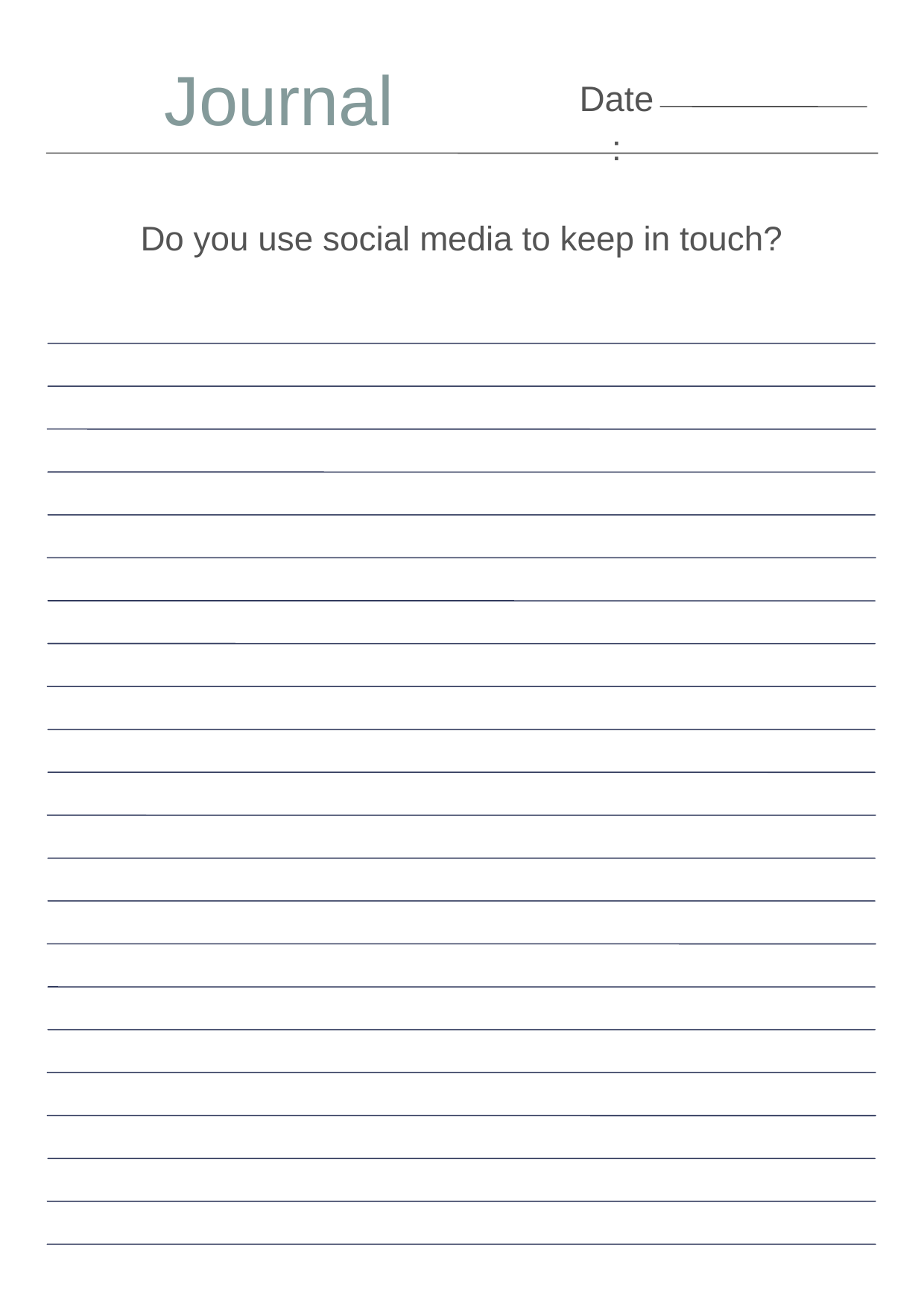

Journal
Date:

Do you use social media to keep in touch?